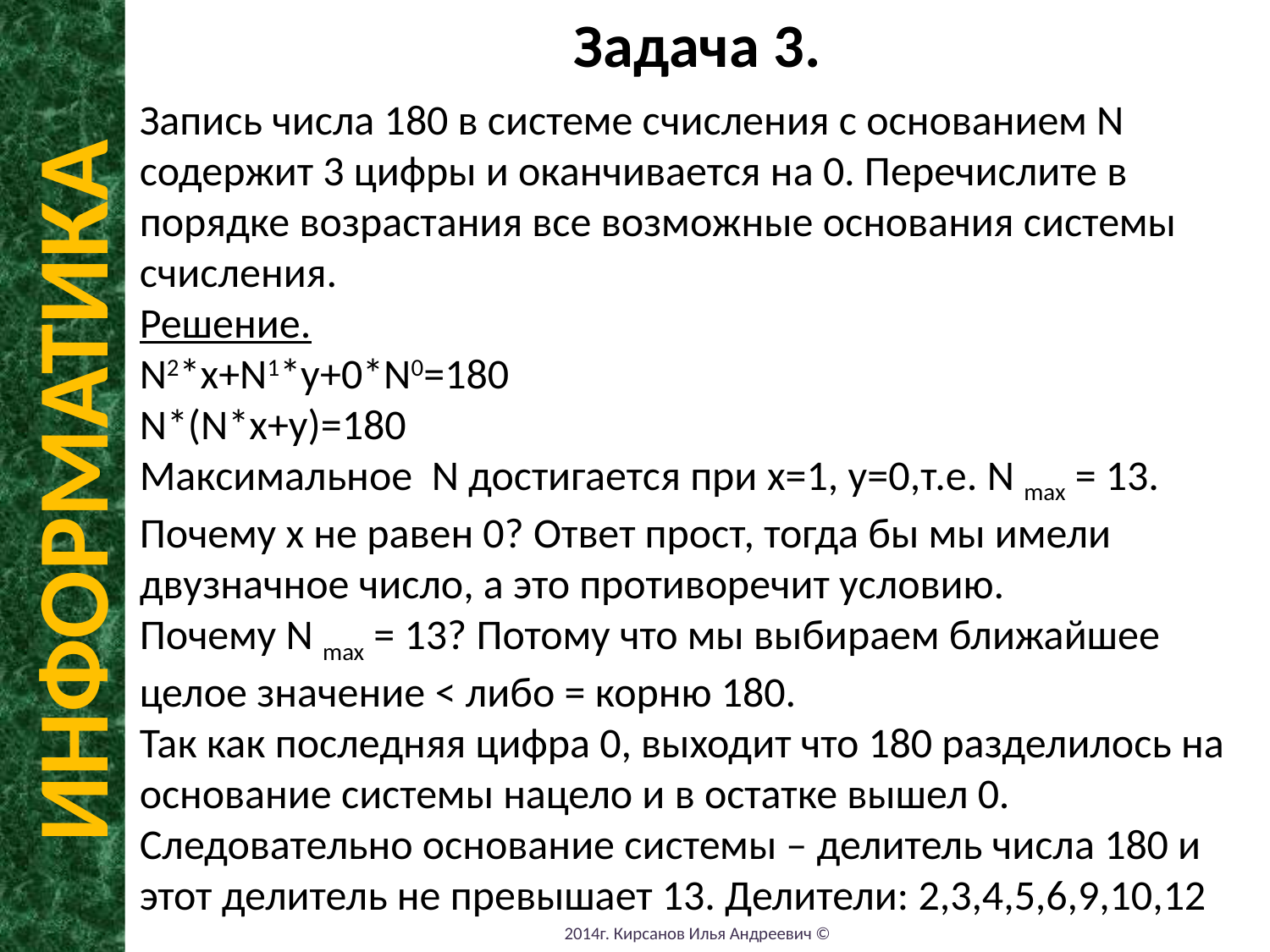

Задача 3.

Запись числа 180 в системе счисления с основанием N содержит 3 цифры и оканчивается на 0. Перечислите в порядке возрастания все возможные основания системы счисления.
Решение.
N2*x+N1*y+0*N0=180
N*(N*x+y)=180
Максимальное  N достигается при x=1, y=0,т.е. N max = 13.
Почему x не равен 0? Ответ прост, тогда бы мы имели двузначное число, а это противоречит условию.
Почему N max = 13? Потому что мы выбираем ближайшее целое значение < либо = корню 180.
Так как последняя цифра 0, выходит что 180 разделилось на основание системы нацело и в остатке вышел 0. Следовательно основание системы – делитель числа 180 и этот делитель не превышает 13. Делители: 2,3,4,5,6,9,10,12

ИНФОРМАТИКА
2014г. Кирсанов Илья Андреевич ©